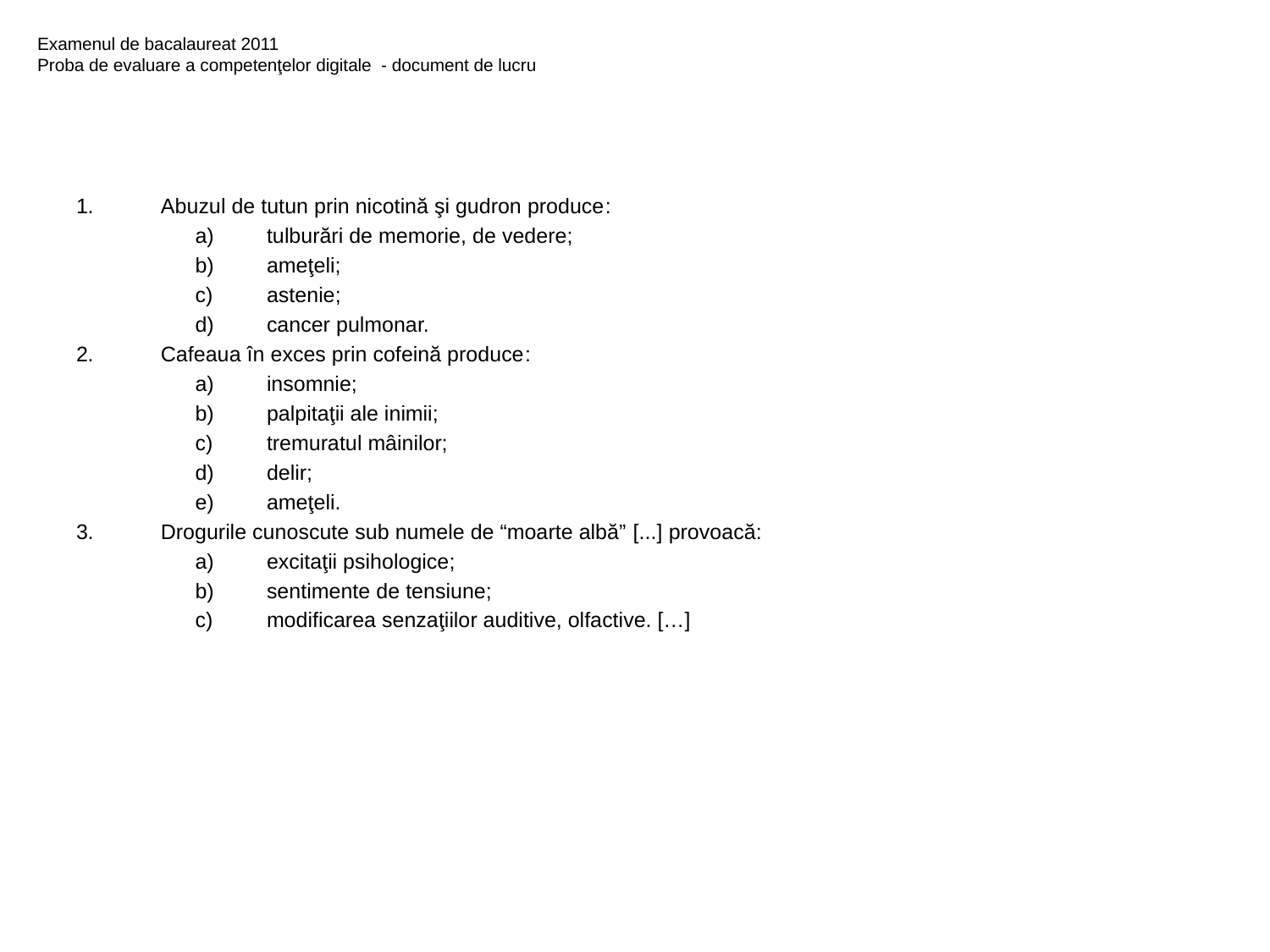

Examenul de bacalaureat 2011
Proba de evaluare a competenţelor digitale  - document de lucru
Abuzul de tutun prin nicotină şi gudron produce:
tulburări de memorie, de vedere;
ameţeli;
astenie;
cancer pulmonar.
Cafeaua în exces prin cofeină produce:
insomnie;
palpitaţii ale inimii;
tremuratul mâinilor;
delir;
ameţeli.
Drogurile cunoscute sub numele de “moarte albă” [...] provoacă:
excitaţii psihologice;
sentimente de tensiune;
modificarea senzaţiilor auditive, olfactive. […]